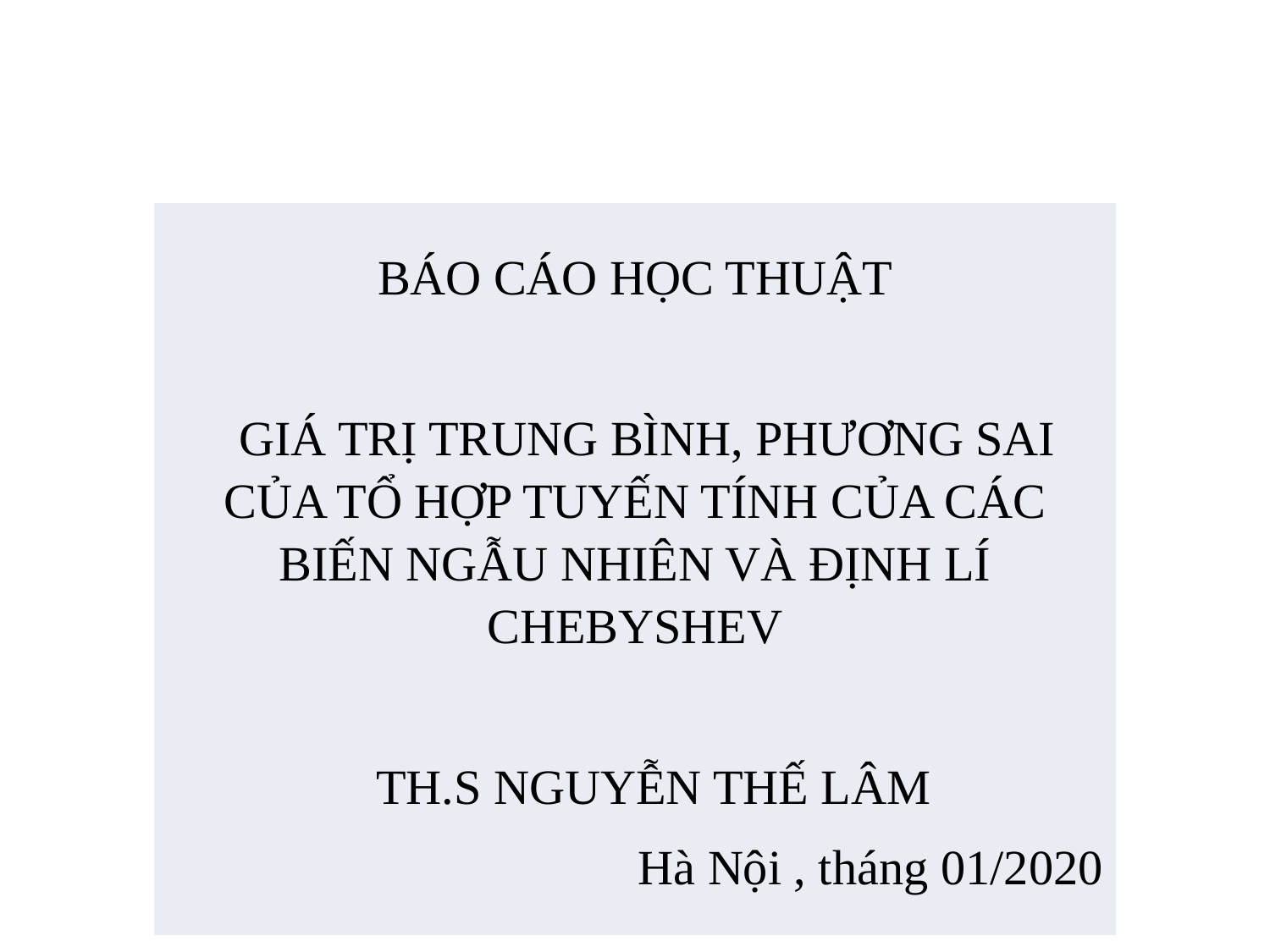

| BÁO CÁO HỌC THUẬT     GIÁ TRỊ TRUNG BÌNH, PHƯƠNG SAI CỦA TỔ HỢP TUYẾN TÍNH CỦA CÁC BIẾN NGẪU NHIÊN VÀ ĐỊNH LÍ CHEBYSHEV      TH.S NGUYỄN THẾ LÂM Hà Nội , tháng 01/2020 |
| --- |
#